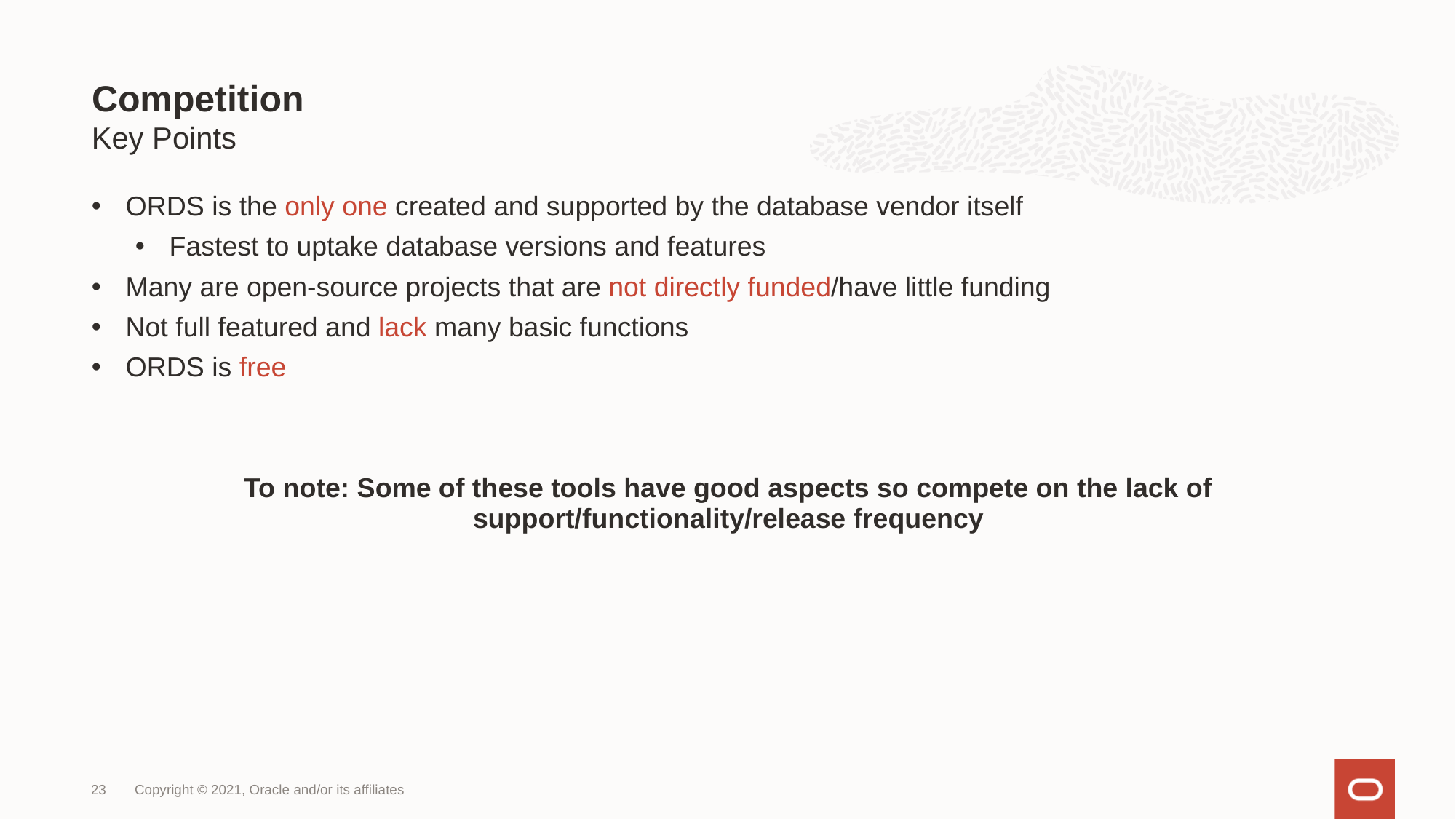

# Competition
Key Points
ORDS is the only one created and supported by the database vendor itself
Fastest to uptake database versions and features
Many are open-source projects that are not directly funded/have little funding
Not full featured and lack many basic functions
ORDS is free

To note: Some of these tools have good aspects so compete on the lack of support/functionality/release frequency

23
Copyright © 2021, Oracle and/or its affiliates